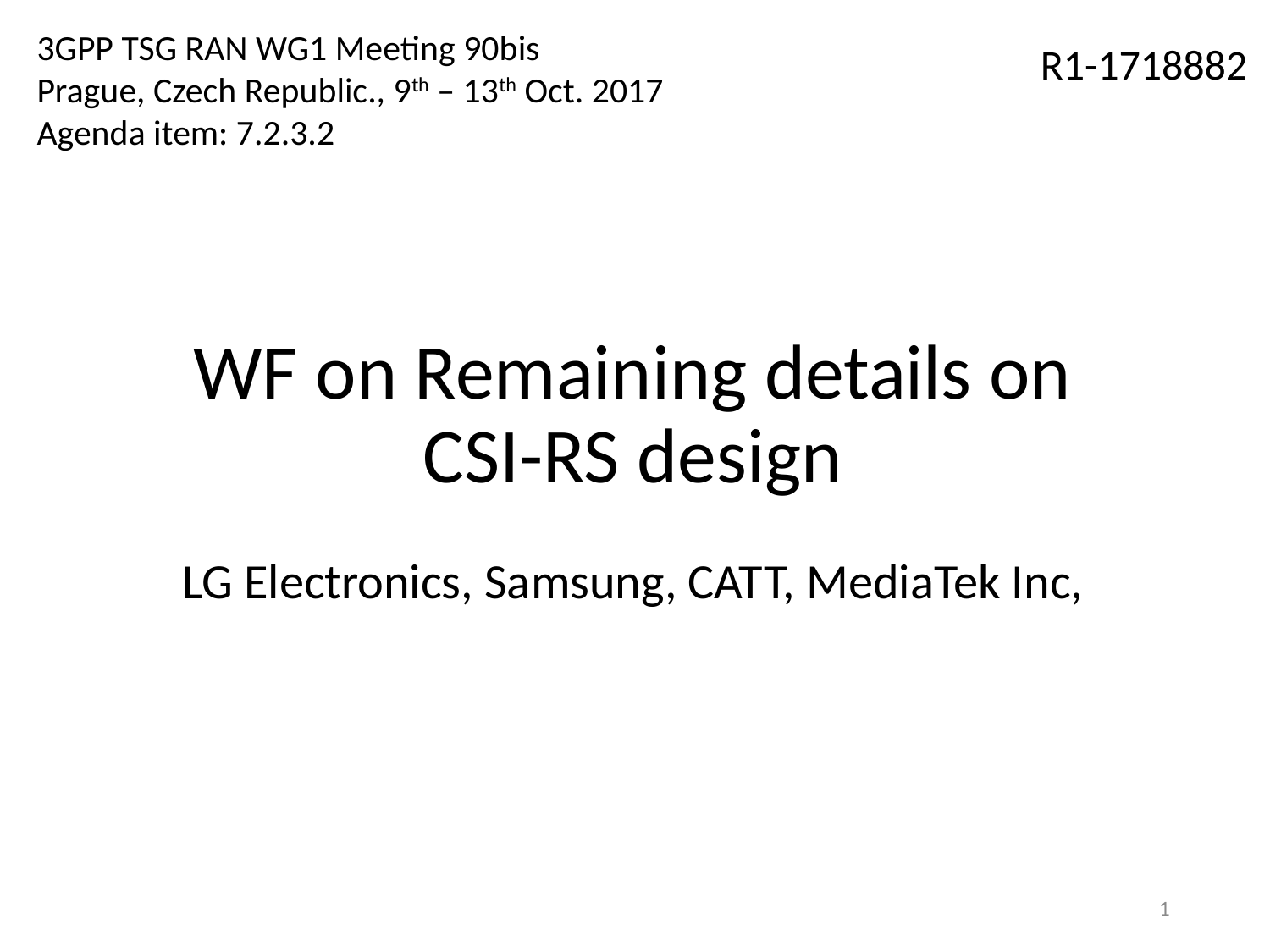

3GPP TSG RAN WG1 Meeting 90bis
Prague, Czech Republic., 9th – 13th Oct. 2017
Agenda item: 7.2.3.2
R1-1718882
# WF on Remaining details on CSI-RS design
LG Electronics, Samsung, CATT, MediaTek Inc,
1